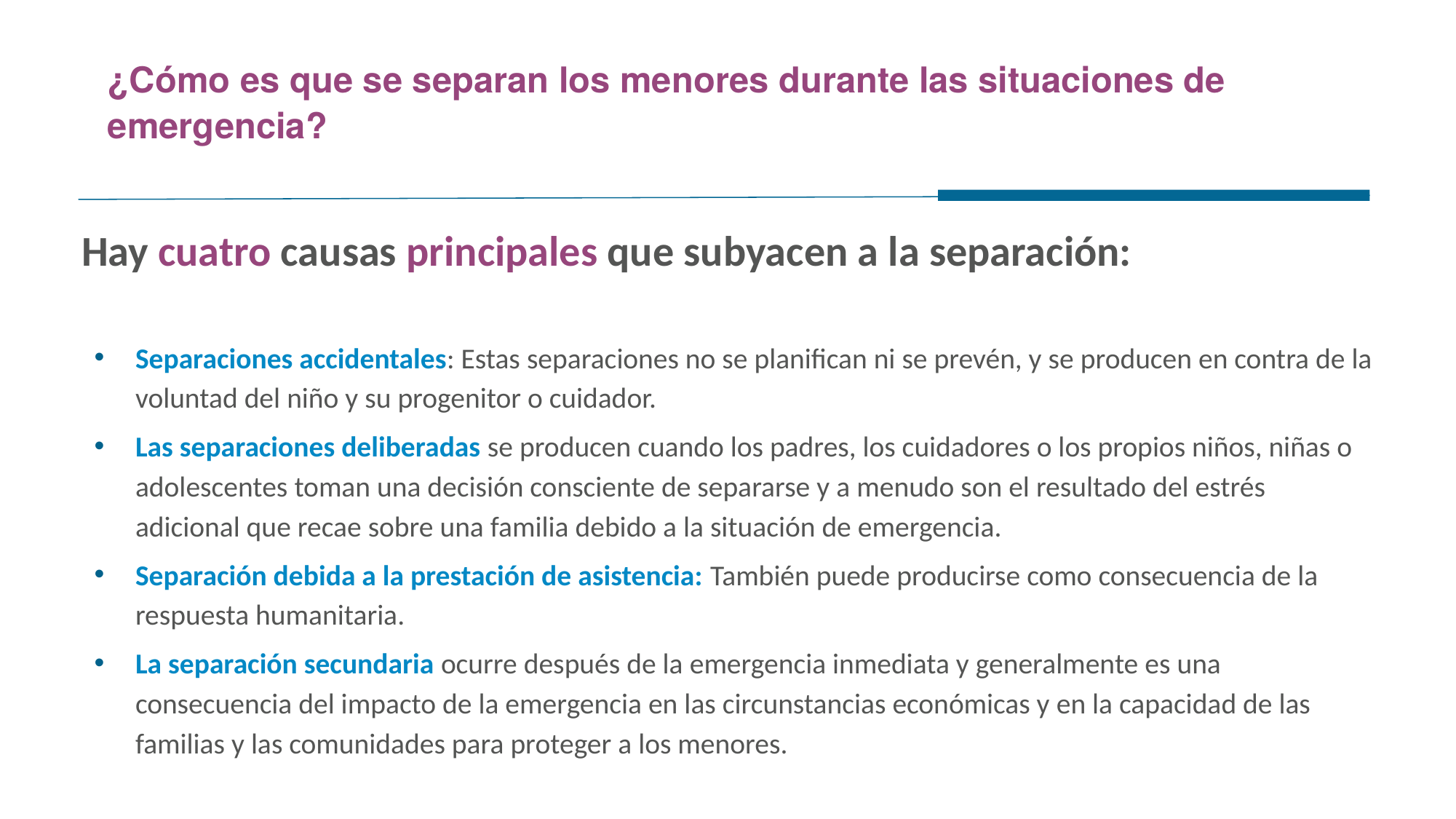

¿Cómo es que se separan los menores durante las situaciones de emergencia?
Hay cuatro causas principales que subyacen a la separación:
Separaciones accidentales: Estas separaciones no se planifican ni se prevén, y se producen en contra de la voluntad del niño y su progenitor o cuidador.
Las separaciones deliberadas se producen cuando los padres, los cuidadores o los propios niños, niñas o adolescentes toman una decisión consciente de separarse y a menudo son el resultado del estrés adicional que recae sobre una familia debido a la situación de emergencia.
Separación debida a la prestación de asistencia: También puede producirse como consecuencia de la respuesta humanitaria.
La separación secundaria ocurre después de la emergencia inmediata y generalmente es una consecuencia del impacto de la emergencia en las circunstancias económicas y en la capacidad de las familias y las comunidades para proteger a los menores.